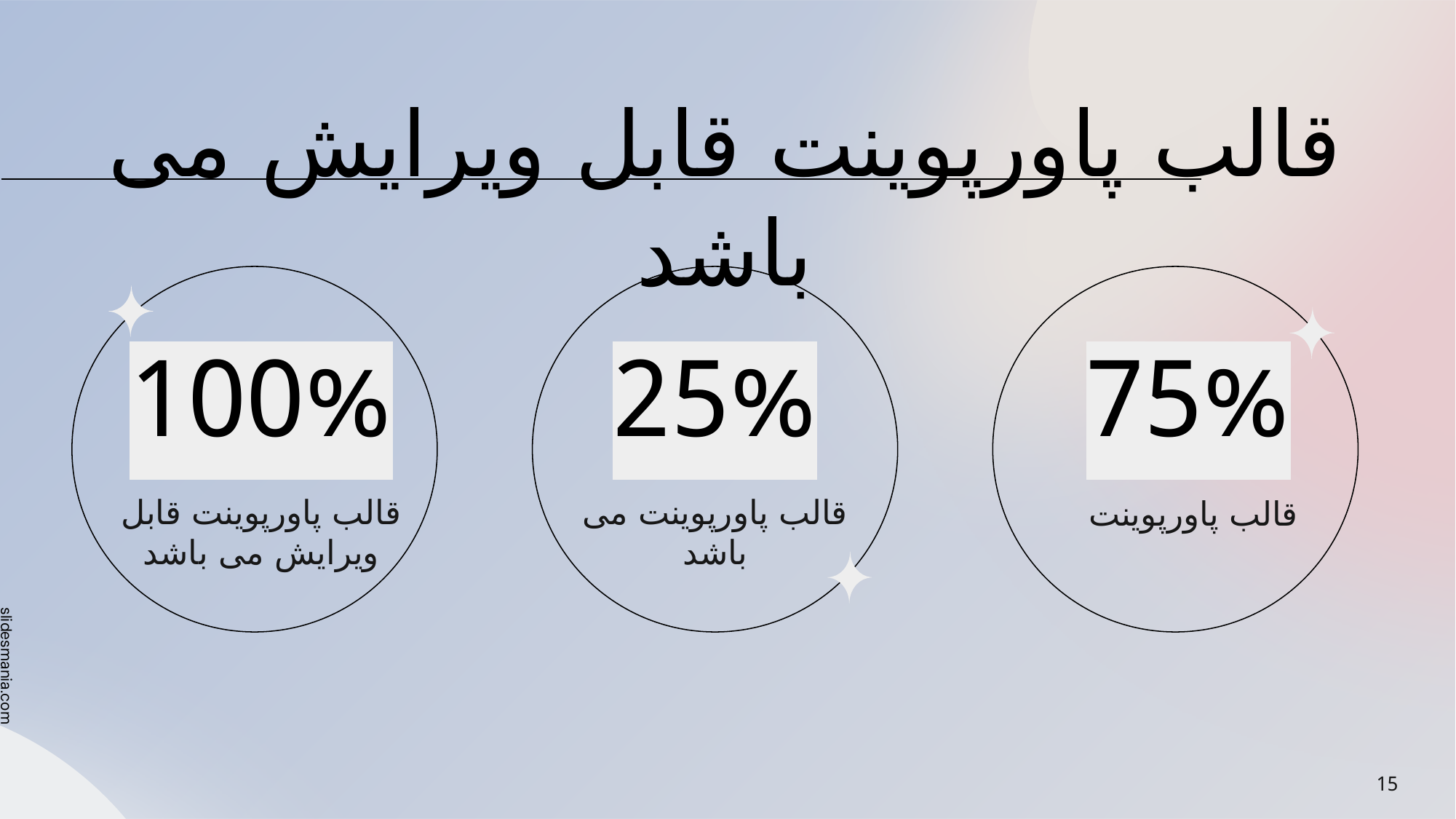

قالب پاورپوینت قابل ویرایش می باشد

# 100%
25%
75%
قالب پاورپوینت قابل ویرایش می باشد
قالب پاورپوینت می باشد
قالب پاورپوینت

15